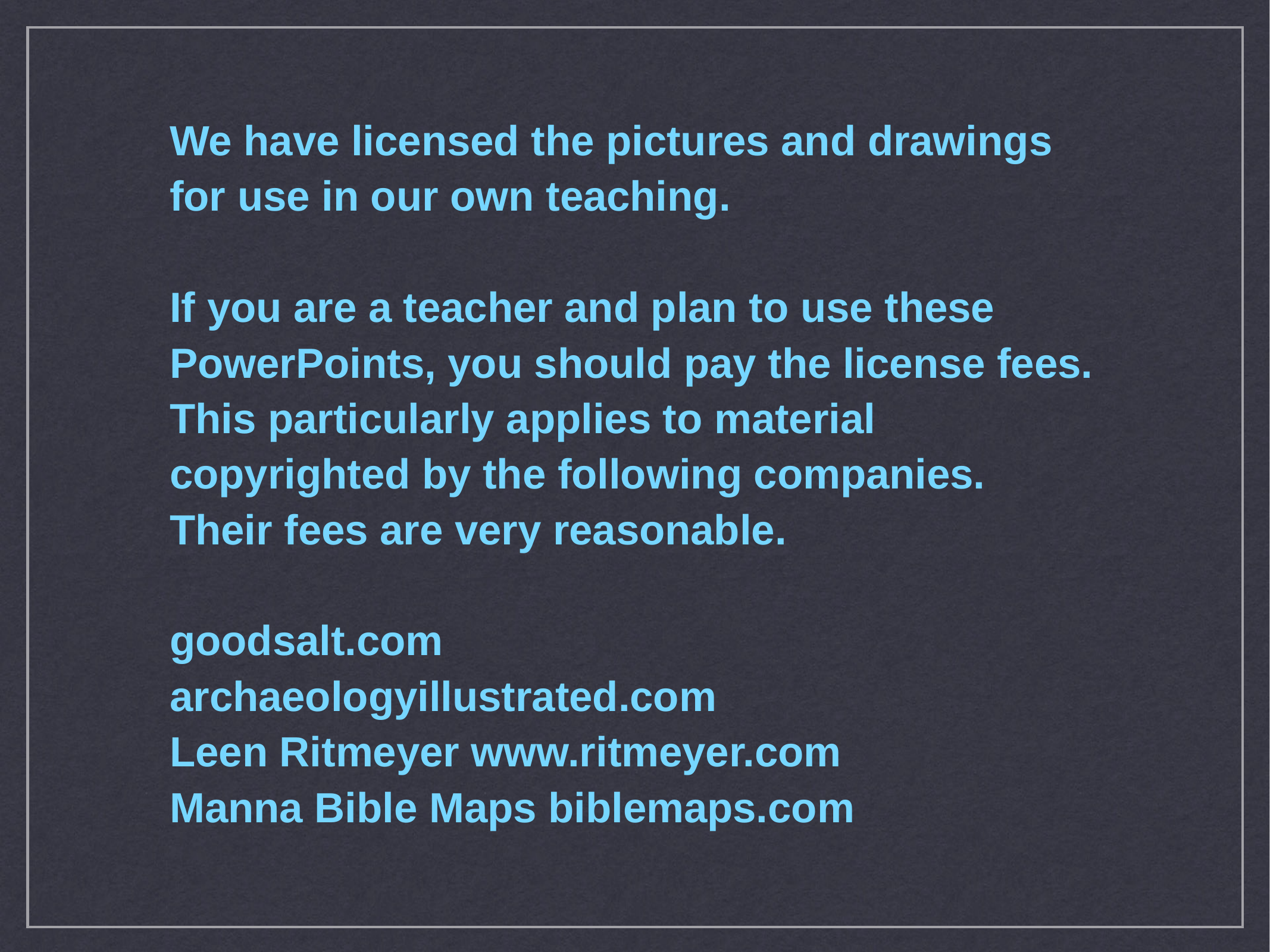

We have licensed the pictures and drawings for use in our own teaching.

If you are a teacher and plan to use these PowerPoints, you should pay the license fees. This particularly applies to material copyrighted by the following companies. Their fees are very reasonable.

goodsalt.com
archaeologyillustrated.com
Leen Ritmeyer www.ritmeyer.com
Manna Bible Maps biblemaps.com